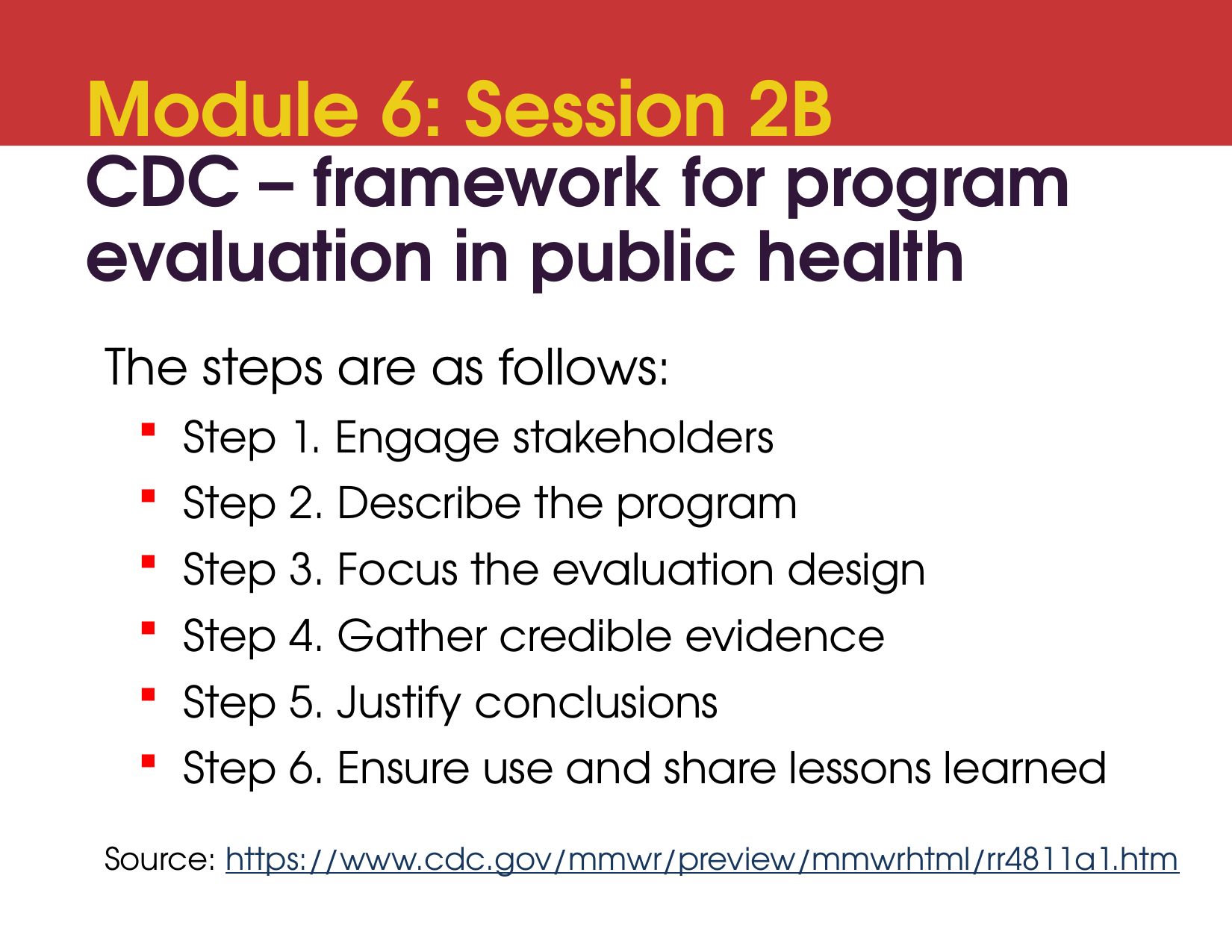

# Module 6: Session 2B
CDC – framework for program evaluation in public health
The steps are as follows:
Step 1. Engage stakeholders
Step 2. Describe the program
Step 3. Focus the evaluation design
Step 4. Gather credible evidence
Step 5. Justify conclusions
Step 6. Ensure use and share lessons learned
Source: https://www.cdc.gov/mmwr/preview/mmwrhtml/rr4811a1.htm